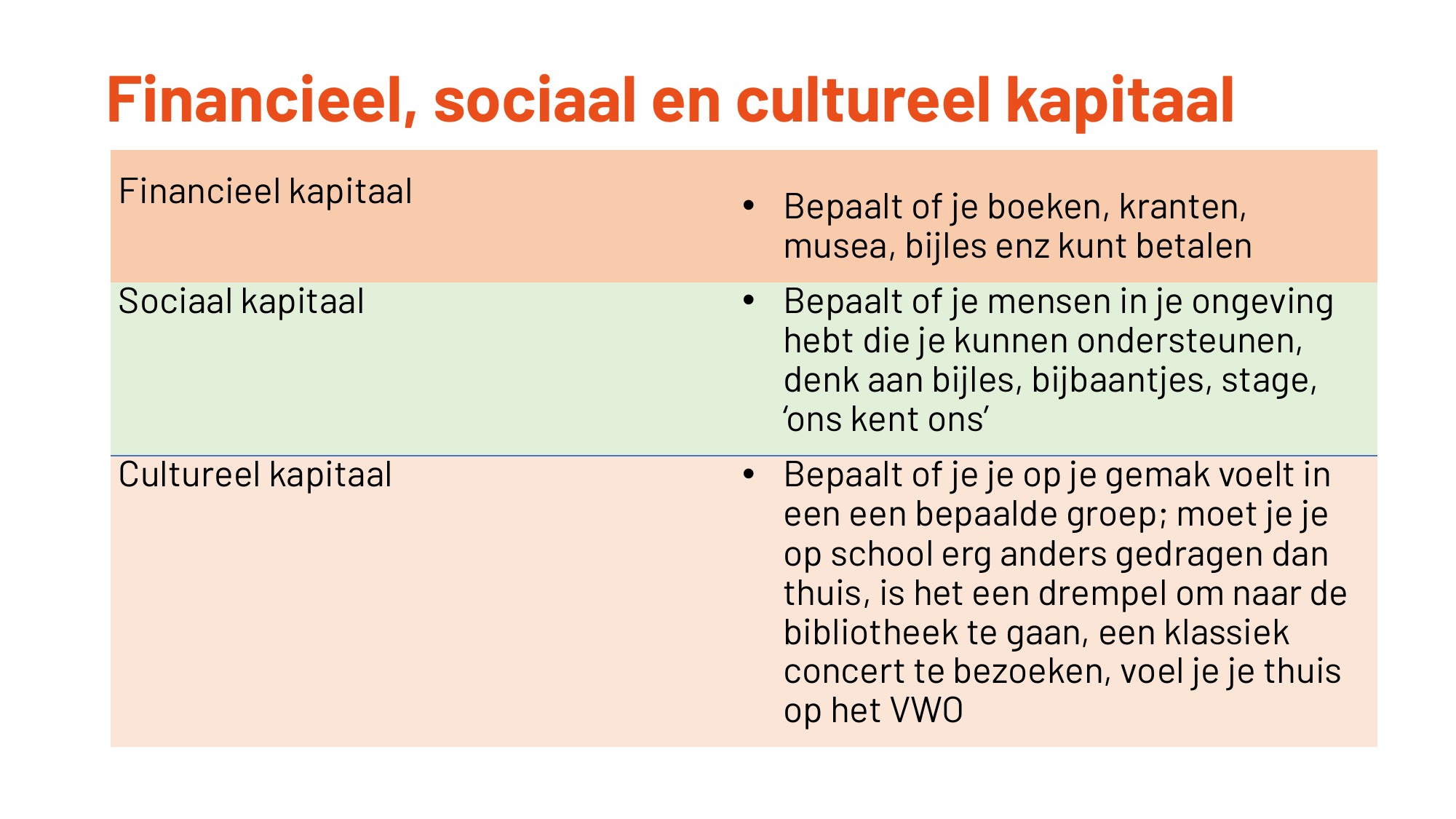

# Financieel, sociaal en cultureel kapitaal
| Financieel kapitaal | Bepaalt of je boeken, kranten, musea, bijles enz kunt betalen |
| --- | --- |
| Sociaal kapitaal | Bepaalt of je mensen in je ongeving hebt die je kunnen ondersteunen, denk aan bijles, bijbaantjes, stage, ‘ons kent ons’ |
| Cultureel kapitaal | Bepaalt of je je op je gemak voelt in een een bepaalde groep; moet je je op school erg anders gedragen dan thuis, is het een drempel om naar de bibliotheek te gaan, een klassiek concert te bezoeken, voel je je thuis op het VWO |